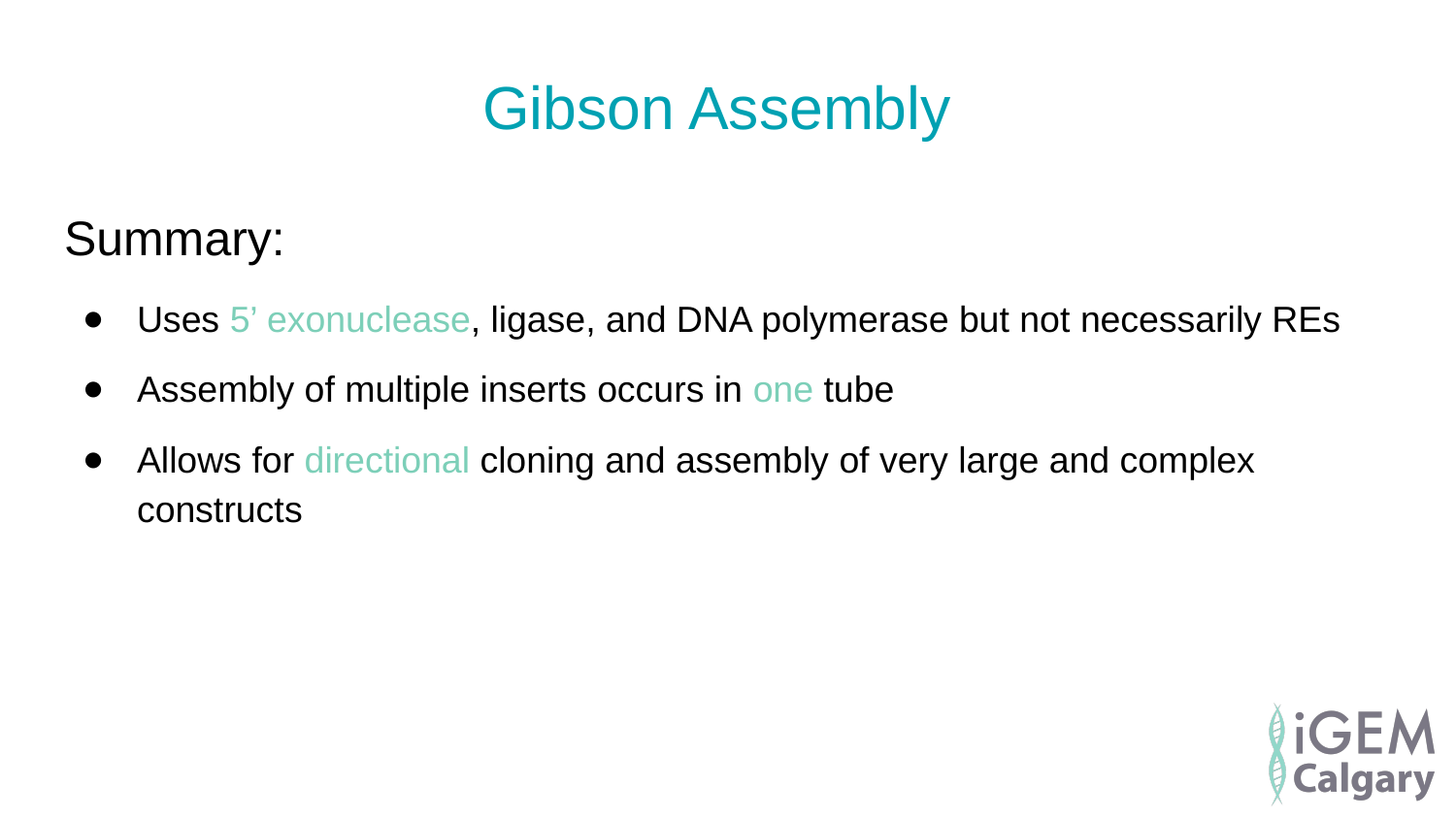

Gibson Assembly
Summary:
Uses 5’ exonuclease, ligase, and DNA polymerase but not necessarily REs
Assembly of multiple inserts occurs in one tube
Allows for directional cloning and assembly of very large and complex constructs